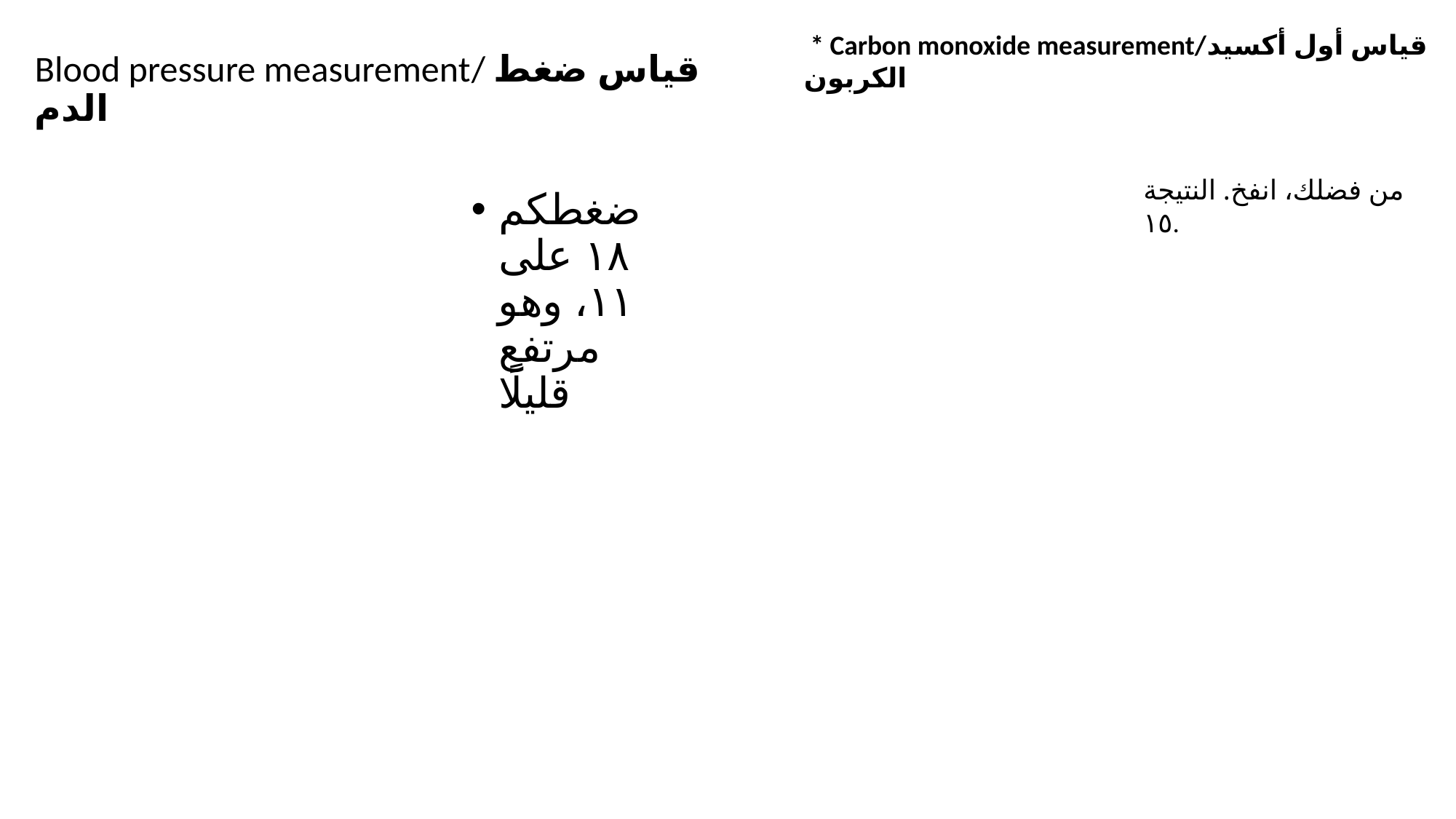

# Blood pressure measurement	/ قياس ضغط الدم
 * Carbon monoxide measurement/قياس أول أكسيد الكربون
من فضلك، انفخ. النتيجة ١٥.
ضغطكم ١٨ على ١١، وهو مرتفع قليلًا